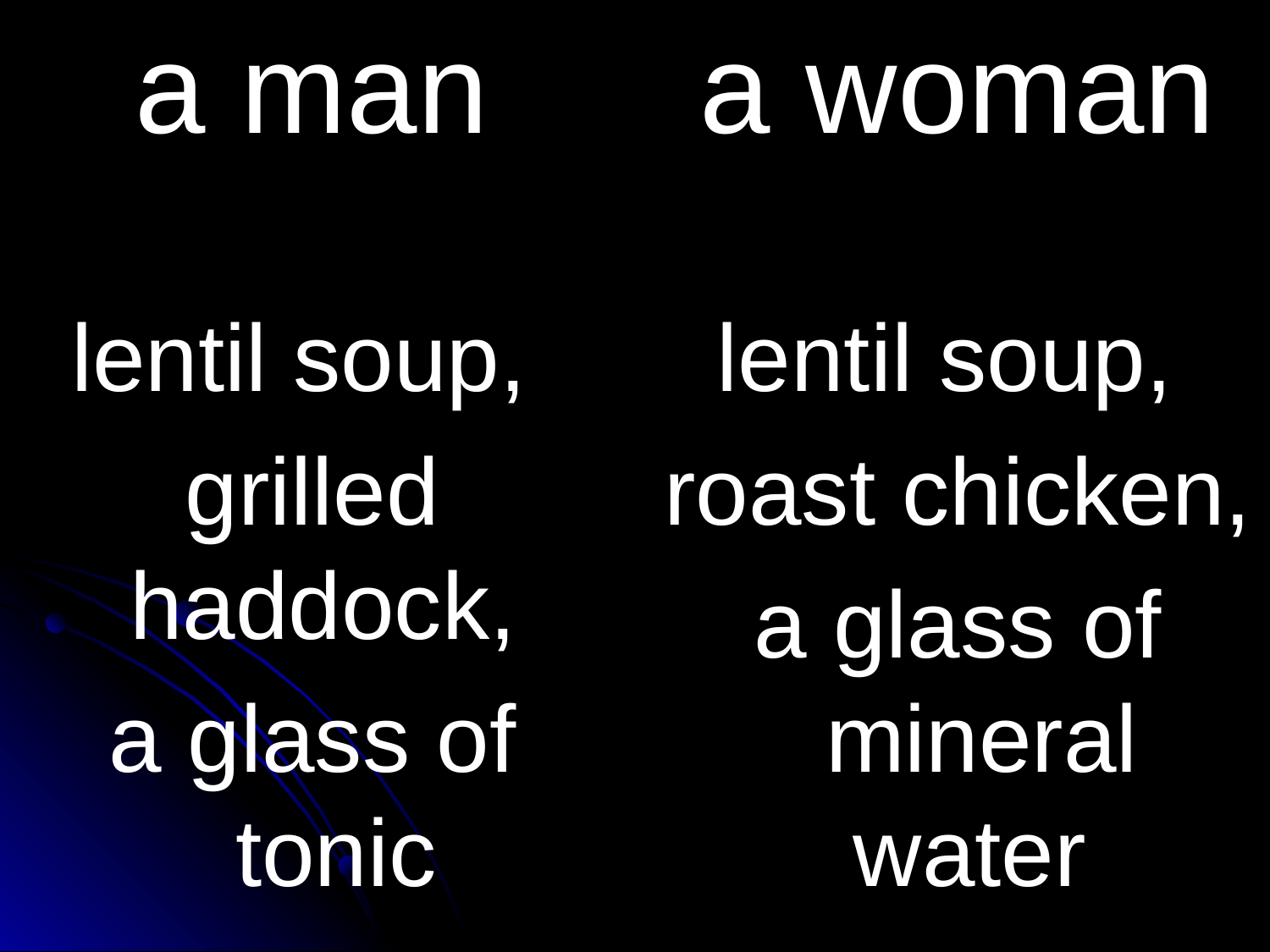

a man

lentil soup,
grilled haddock,
a glass of tonic
a woman

lentil soup,
roast chicken,
a glass of mineral water
#